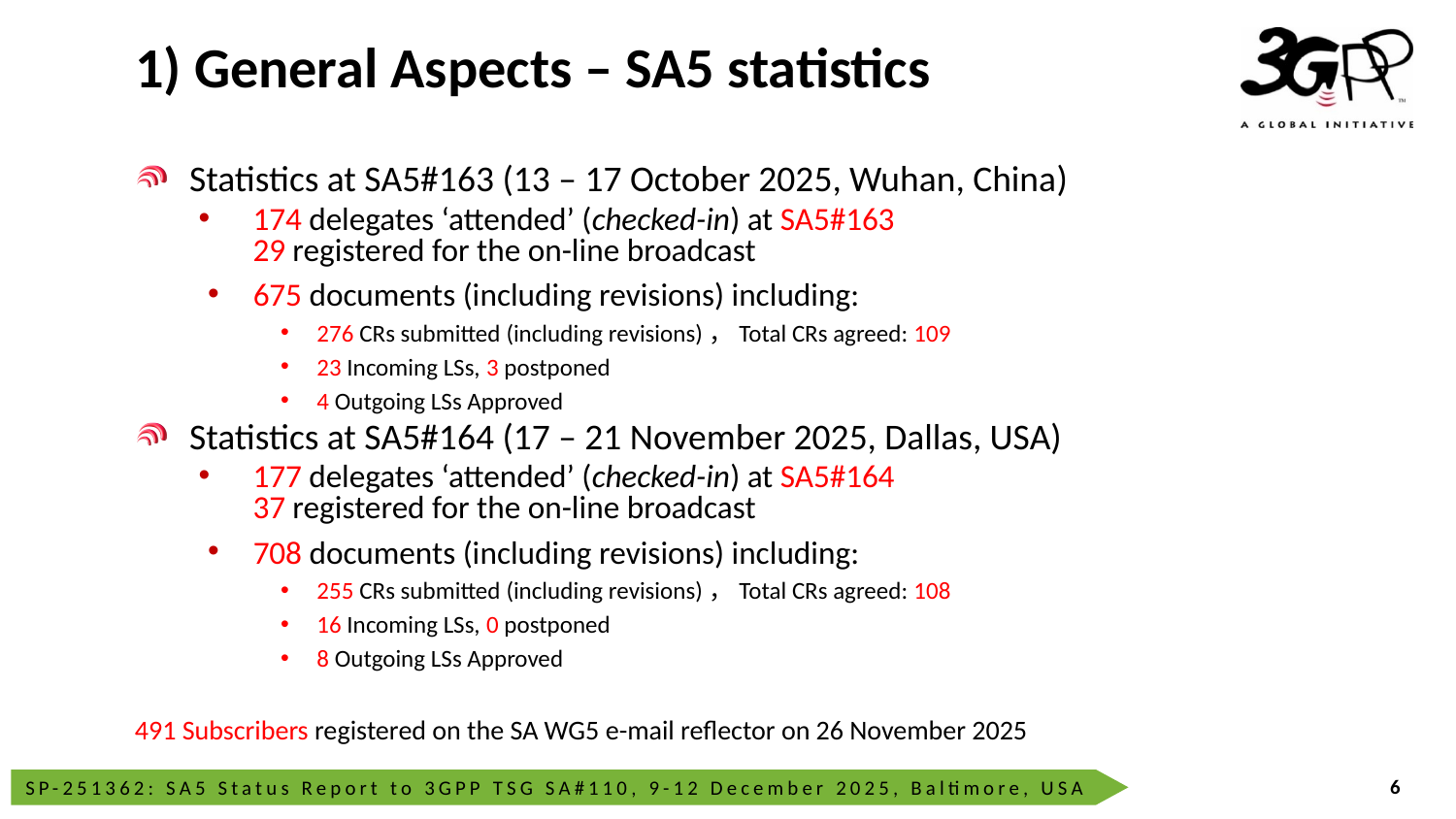

# 1) General Aspects – SA5 statistics

Statistics at SA5#163 (13 – 17 October 2025, Wuhan, China)
174 delegates ‘attended’ (checked-in) at SA5#163
29 registered for the on-line broadcast
675 documents (including revisions) including:
276 CRs submitted (including revisions)，Total CRs agreed: 109
23 Incoming LSs, 3 postponed
4 Outgoing LSs Approved
Statistics at SA5#164 (17 – 21 November 2025, Dallas, USA)
177 delegates ‘attended’ (checked-in) at SA5#164
37 registered for the on-line broadcast
708 documents (including revisions) including:
255 CRs submitted (including revisions)，Total CRs agreed: 108
16 Incoming LSs, 0 postponed
8 Outgoing LSs Approved

491 Subscribers registered on the SA WG5 e-mail reflector on 26 November 2025